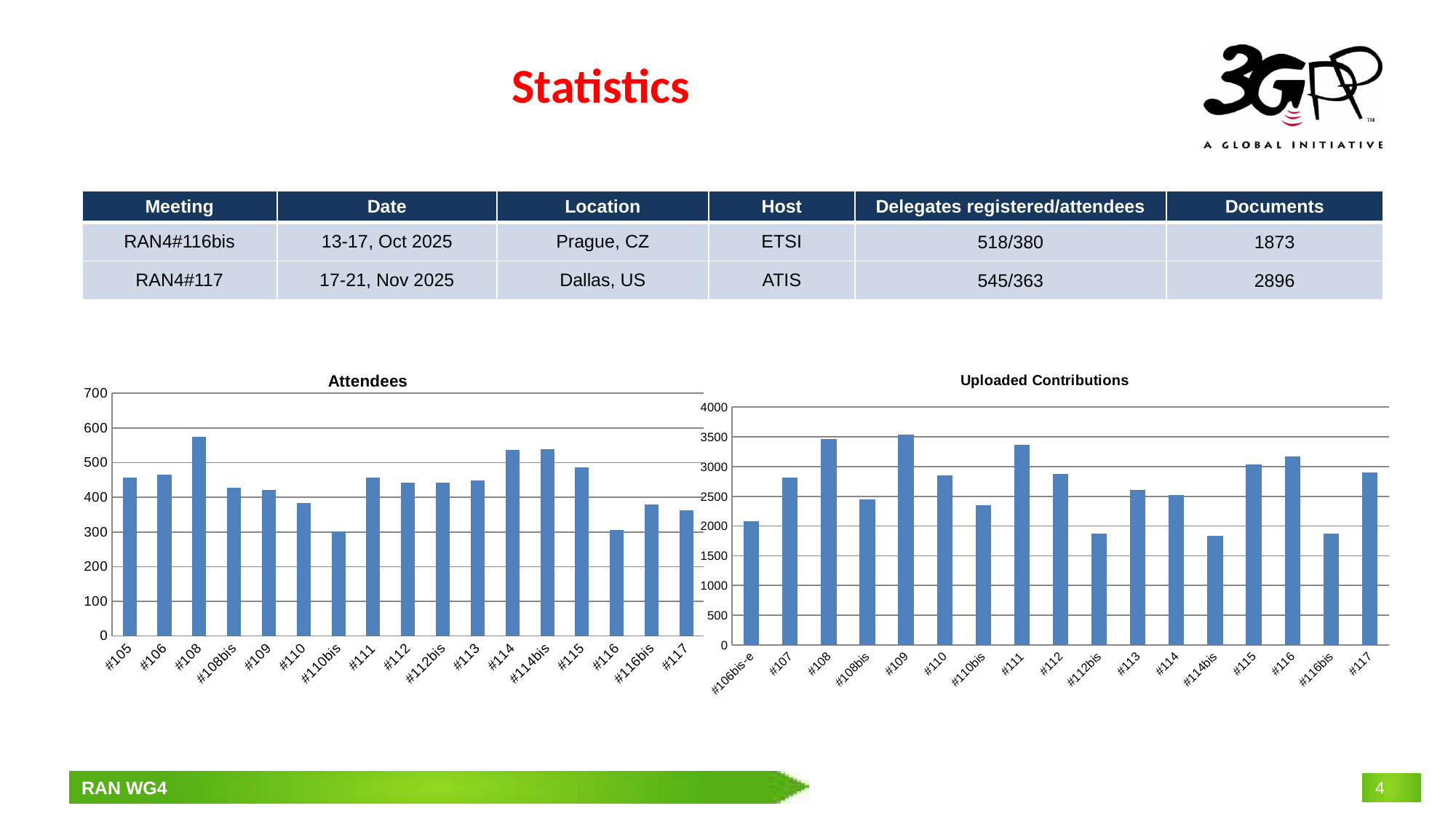

# Statistics

| Meeting | Date | Location | Host | Delegates registered/attendees | Documents |
| --- | --- | --- | --- | --- | --- |
| RAN4#116bis | 13-17, Oct 2025 | Prague, CZ | ETSI | 518/380 | 1873 |
| RAN4#117 | 17-21, Nov 2025 | Dallas, US | ATIS | 545/363 | 2896 |

### Chart:

| Category | Uploaded Contributions |
|---|---|
| #106bis-e | 2084.0 |
| #107 | 2816.0 |
| #108 | 3464.0 |
| #108bis | 2451.0 |
| #109 | 3533.0 |
| #110 | 2854.0 |
| #110bis | 2348.0 |
| #111 | 3368.0 |
| #112 | 2877.0 |
| #112bis | 1869.0 |
| #113 | 2603.0 |
| #114 | 2524.0 |
| #114bis | 1831.0 |
| #115 | 3034.0 |
| #116 | 3176.0 |
| #116bis | 1873.0 |
| #117 | 2896.0 |

### Chart:

| Category | Attendees |
|---|---|
| #105 | 457.0 |
| #106 | 466.0 |
| #108 | 574.0 |
| #108bis | 427.0 |
| #109 | 421.0 |
| #110 | 383.0 |
| #110bis | 301.0 |
| #111 | 457.0 |
| #112 | 443.0 |
| #112bis | 443.0 |
| #113 | 448.0 |
| #114 | 537.0 |
| #114bis | 539.0 |
| #115 | 487.0 |
| #116 | 306.0 |
| #116bis | 380.0 |
| #117 | 363.0 |